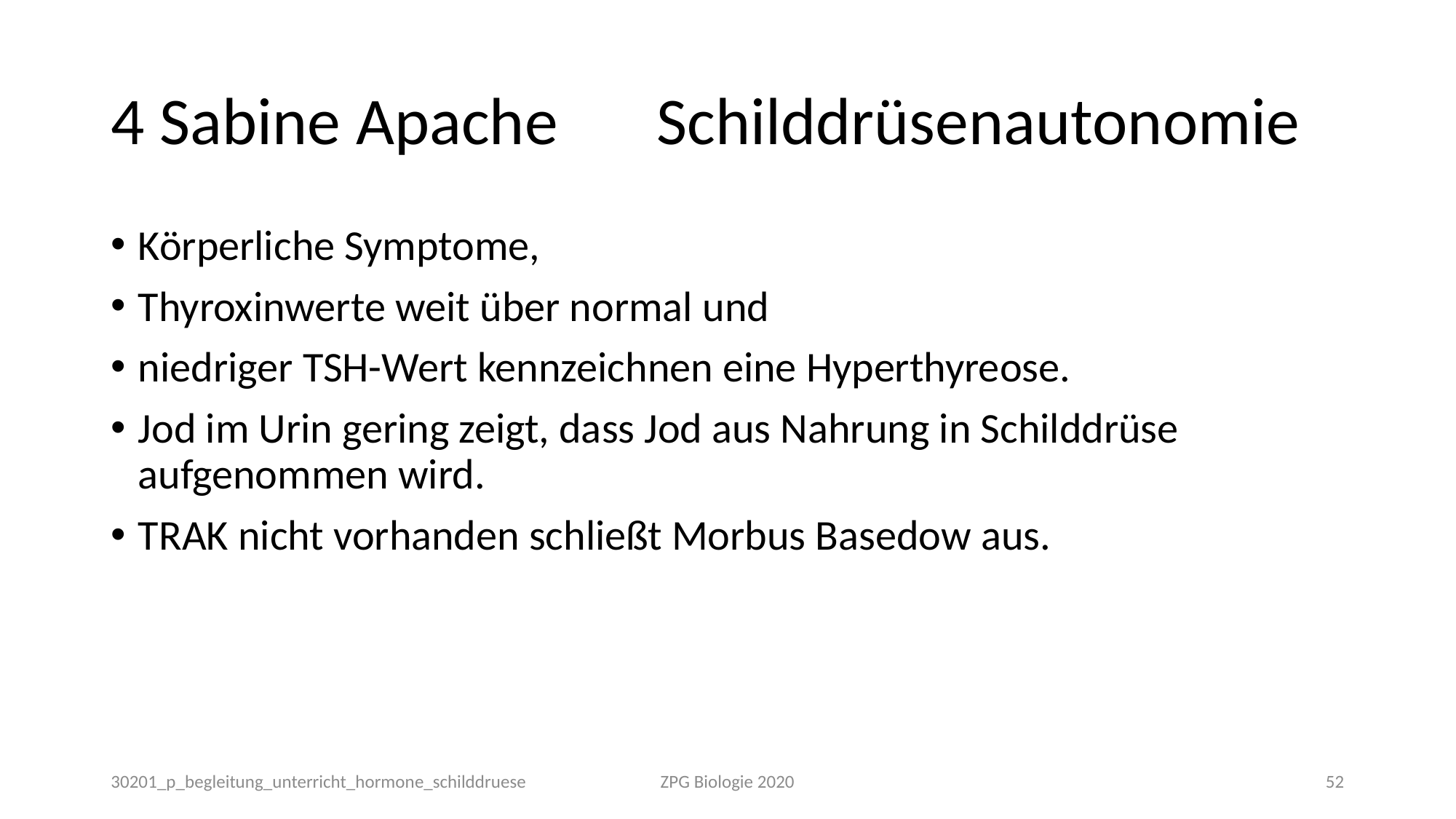

# 4 Sabine Apache	Schilddrüsenautonomie
Körperliche Symptome,
Thyroxinwerte weit über normal und
niedriger TSH-Wert kennzeichnen eine Hyperthyreose.
Jod im Urin gering zeigt, dass Jod aus Nahrung in Schilddrüse aufgenommen wird.
TRAK nicht vorhanden schließt Morbus Basedow aus.
30201_p_begleitung_unterricht_hormone_schilddruese
ZPG Biologie 2020
52